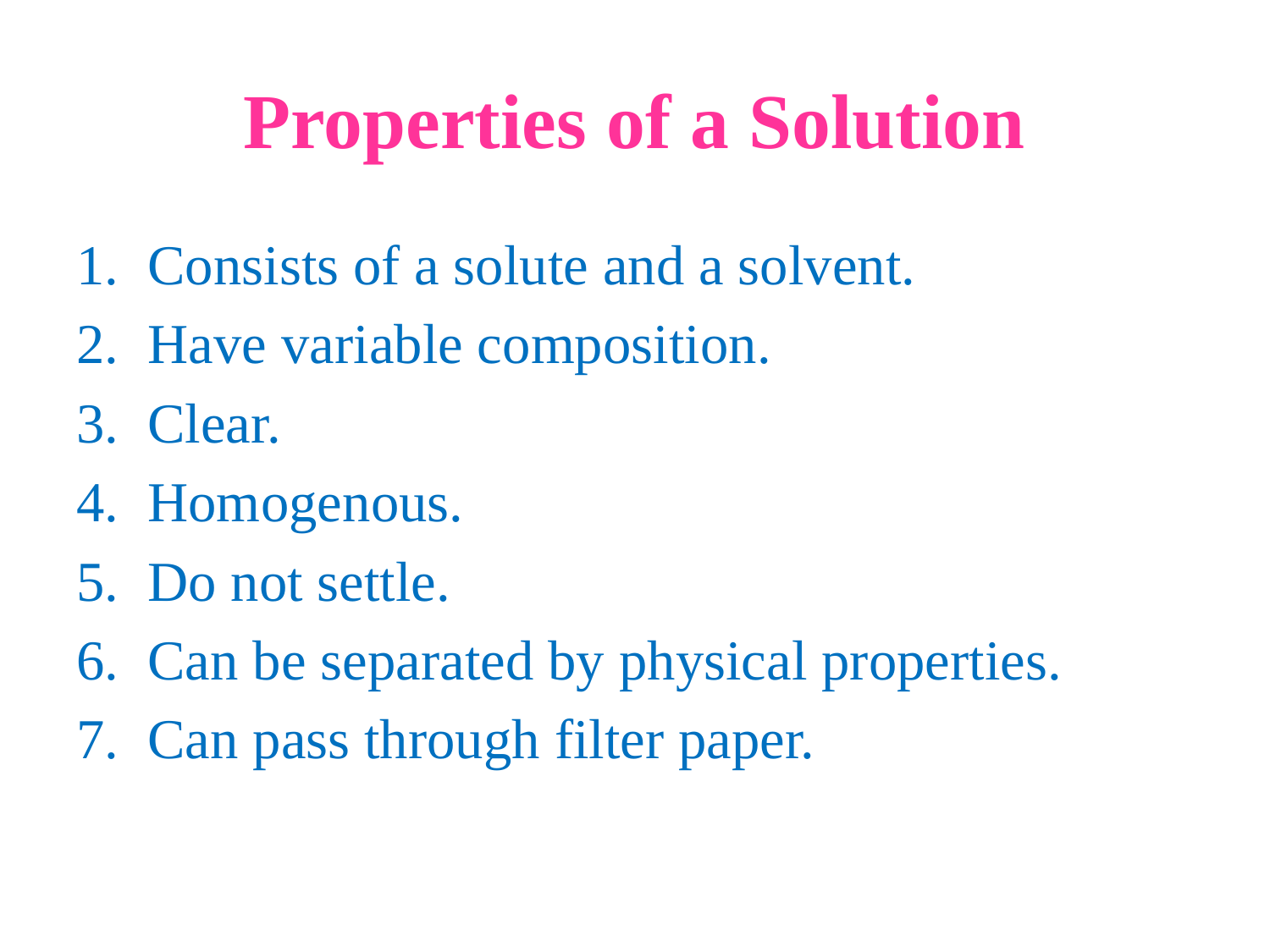

# Properties of a Solution
Consists of a solute and a solvent.
Have variable composition.
Clear.
Homogenous.
Do not settle.
Can be separated by physical properties.
Can pass through filter paper.